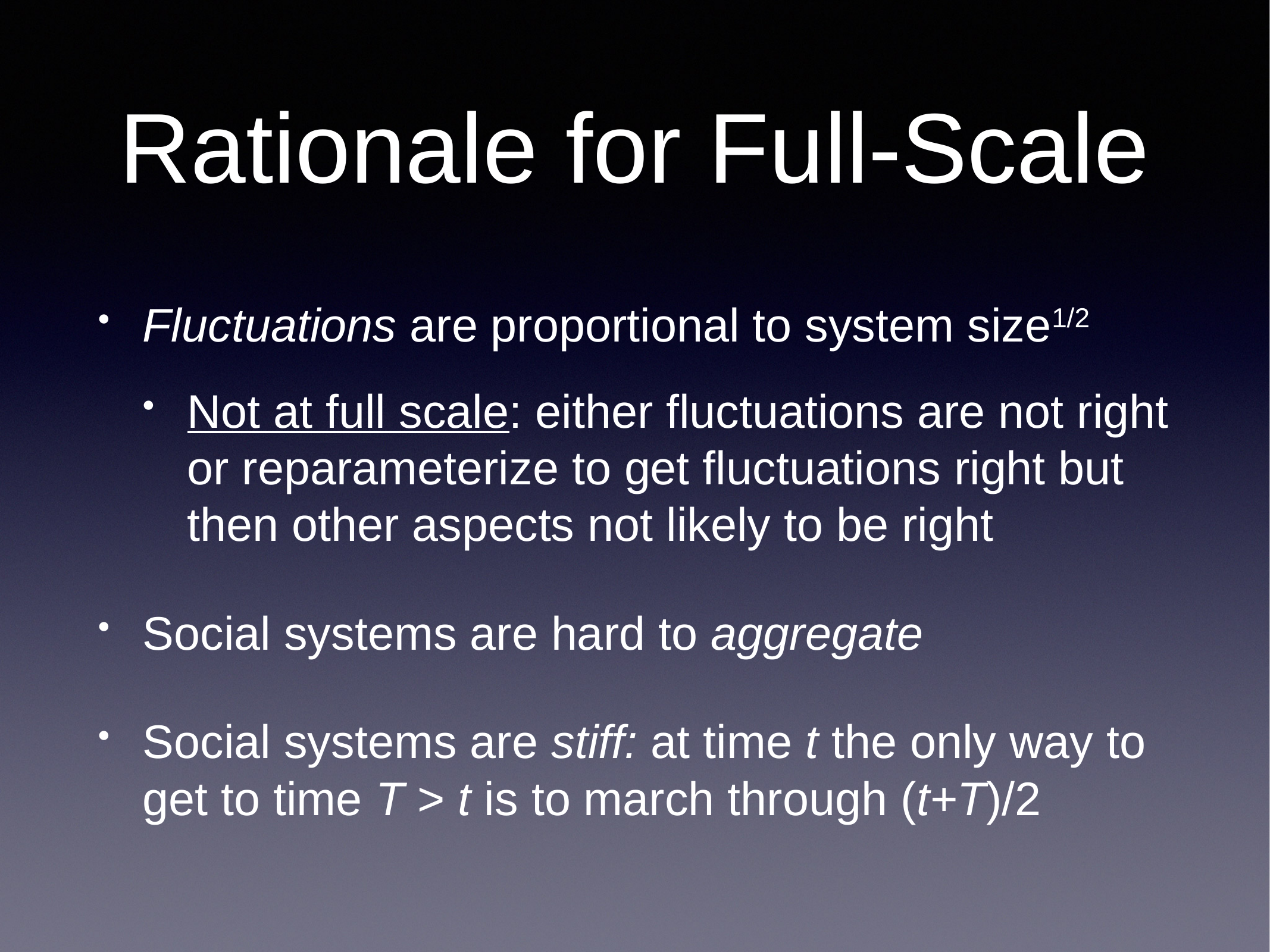

# Rationale for Full-Scale
Fluctuations are proportional to system size1/2
Not at full scale: either fluctuations are not right or reparameterize to get fluctuations right but then other aspects not likely to be right
Social systems are hard to aggregate
Social systems are stiff: at time t the only way to get to time T > t is to march through (t+T)/2